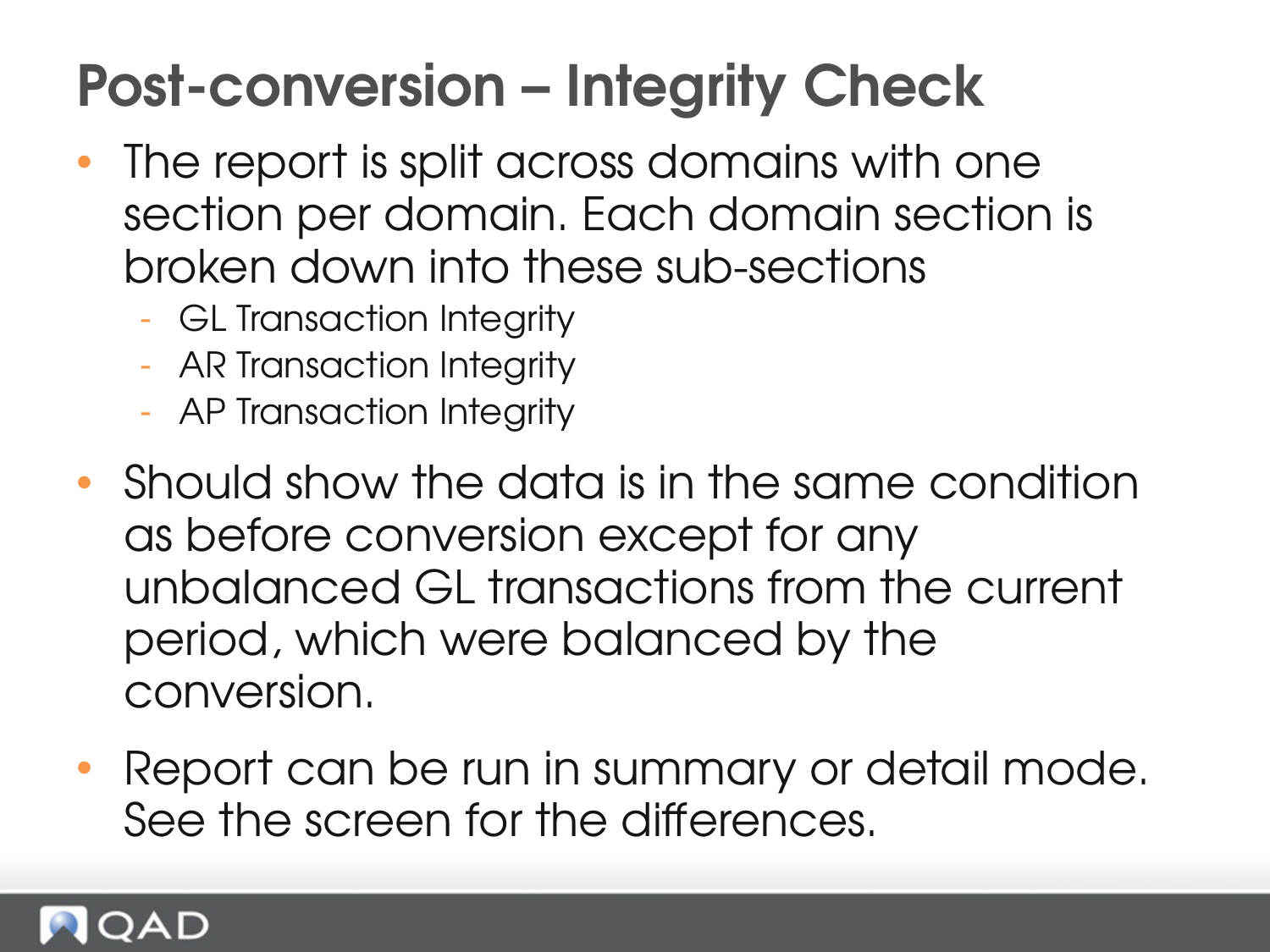

# Post-conversion – Integrity Check
The report is split across domains with one section per domain. Each domain section is broken down into these sub-sections
GL Transaction Integrity
AR Transaction Integrity
AP Transaction Integrity
Should show the data is in the same condition as before conversion except for any unbalanced GL transactions from the current period, which were balanced by the conversion.
Report can be run in summary or detail mode. See the screen for the differences.